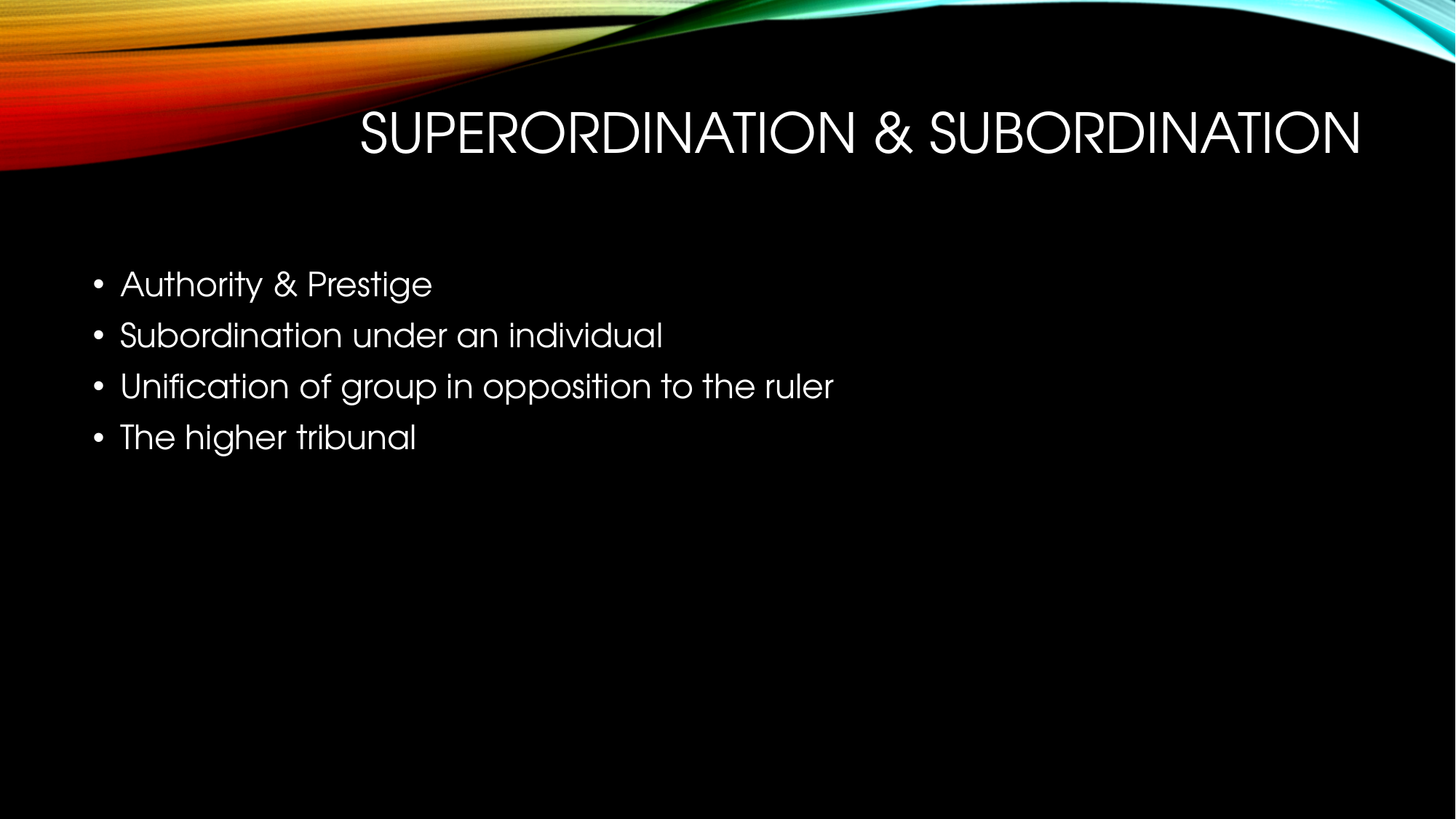

# Superordination & subordination
Authority & Prestige
Subordination under an individual
Unification of group in opposition to the ruler
The higher tribunal